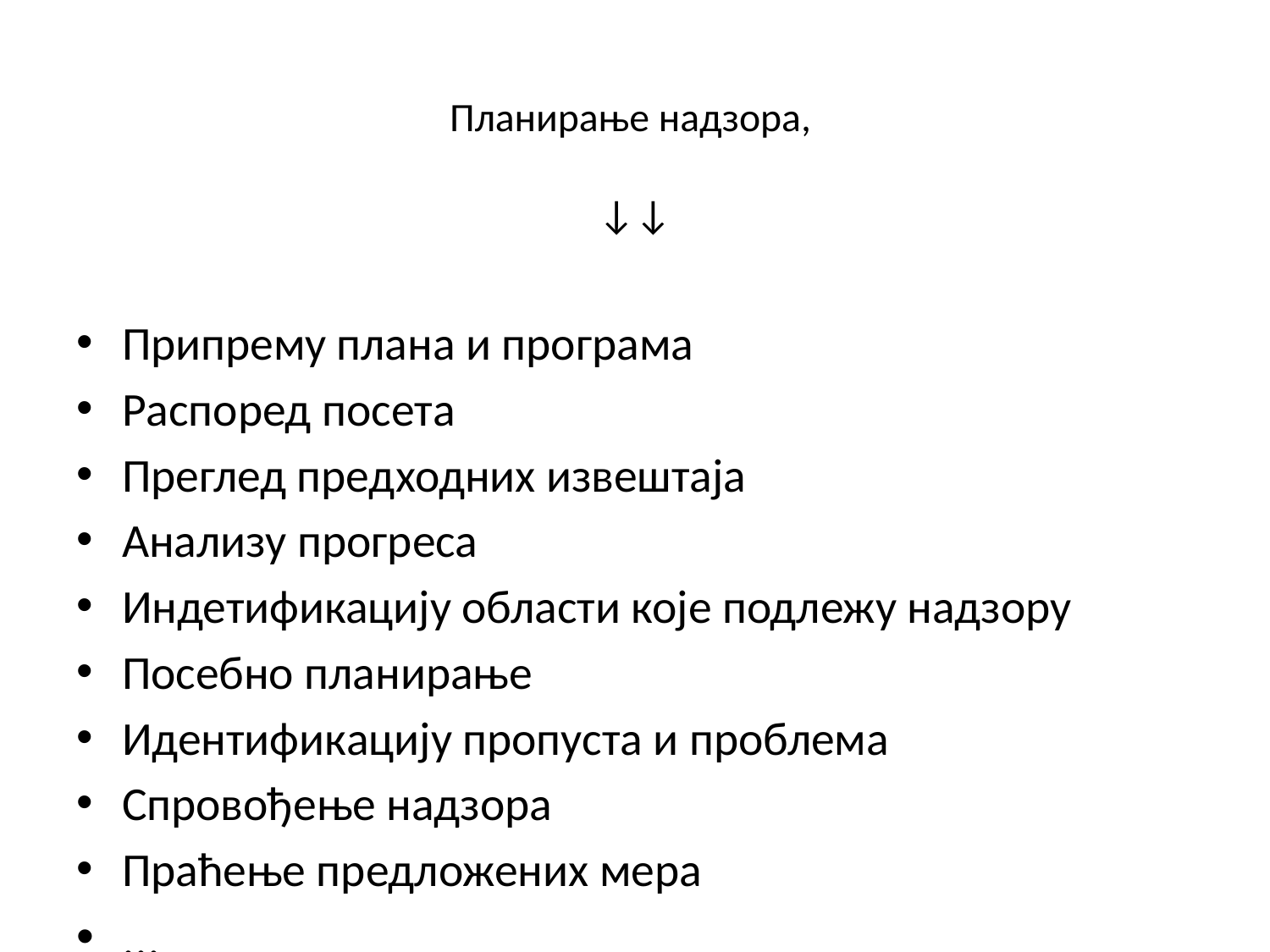

# Планирање надзора, ↓↓
Припрему плана и програма
Распоред посета
Преглед предходних извештаја
Анализу прогреса
Индетификацију области које подлежу надзору
Посебно планирање
Идентификацију пропуста и проблема
Спровођење надзора
Праћење предложених мера
...